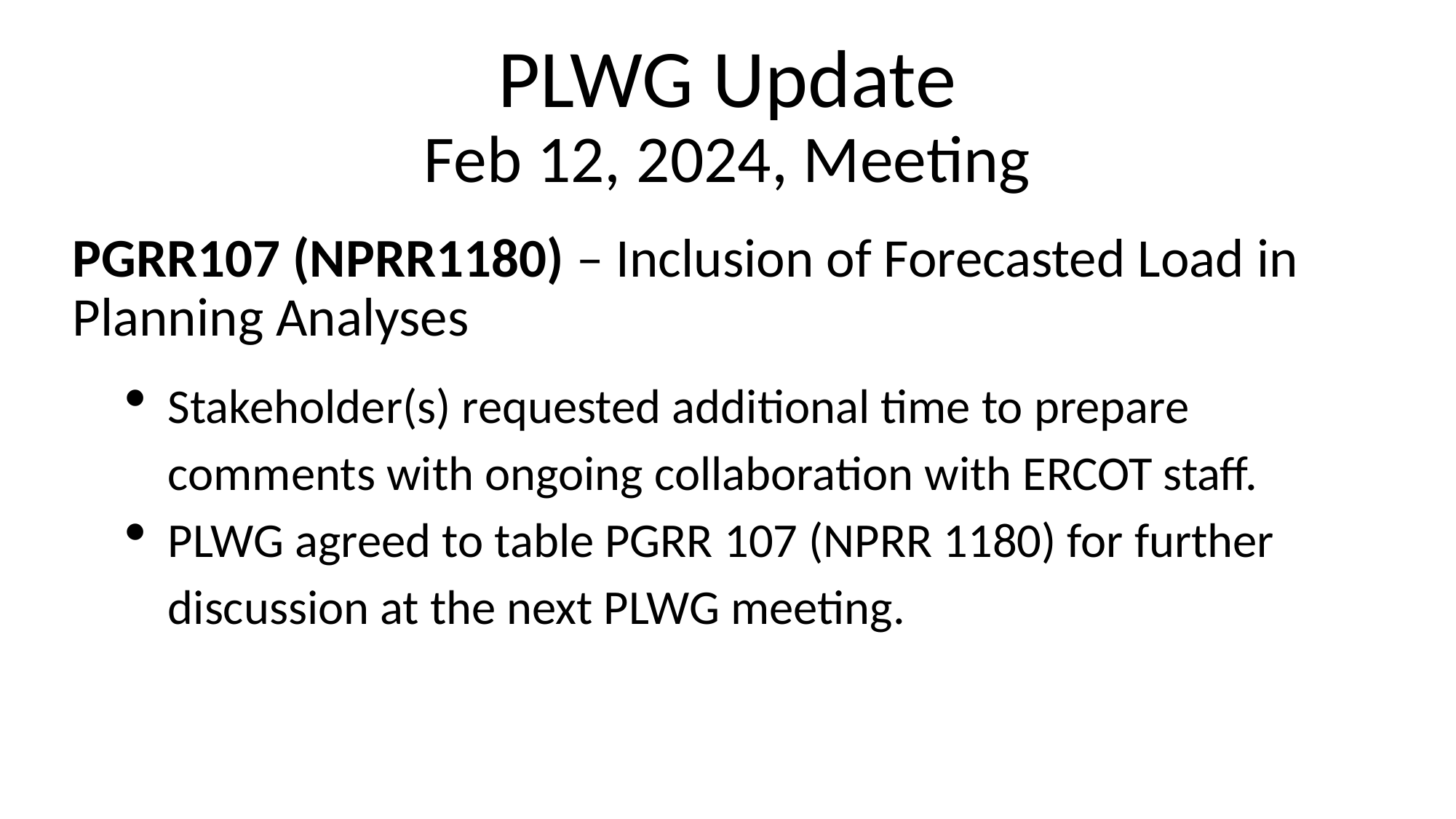

# PLWG Update Feb 12, 2024, Meeting
PGRR107 (NPRR1180) – Inclusion of Forecasted Load in Planning Analyses
Stakeholder(s) requested additional time to prepare comments with ongoing collaboration with ERCOT staff.
PLWG agreed to table PGRR 107 (NPRR 1180) for further discussion at the next PLWG meeting.